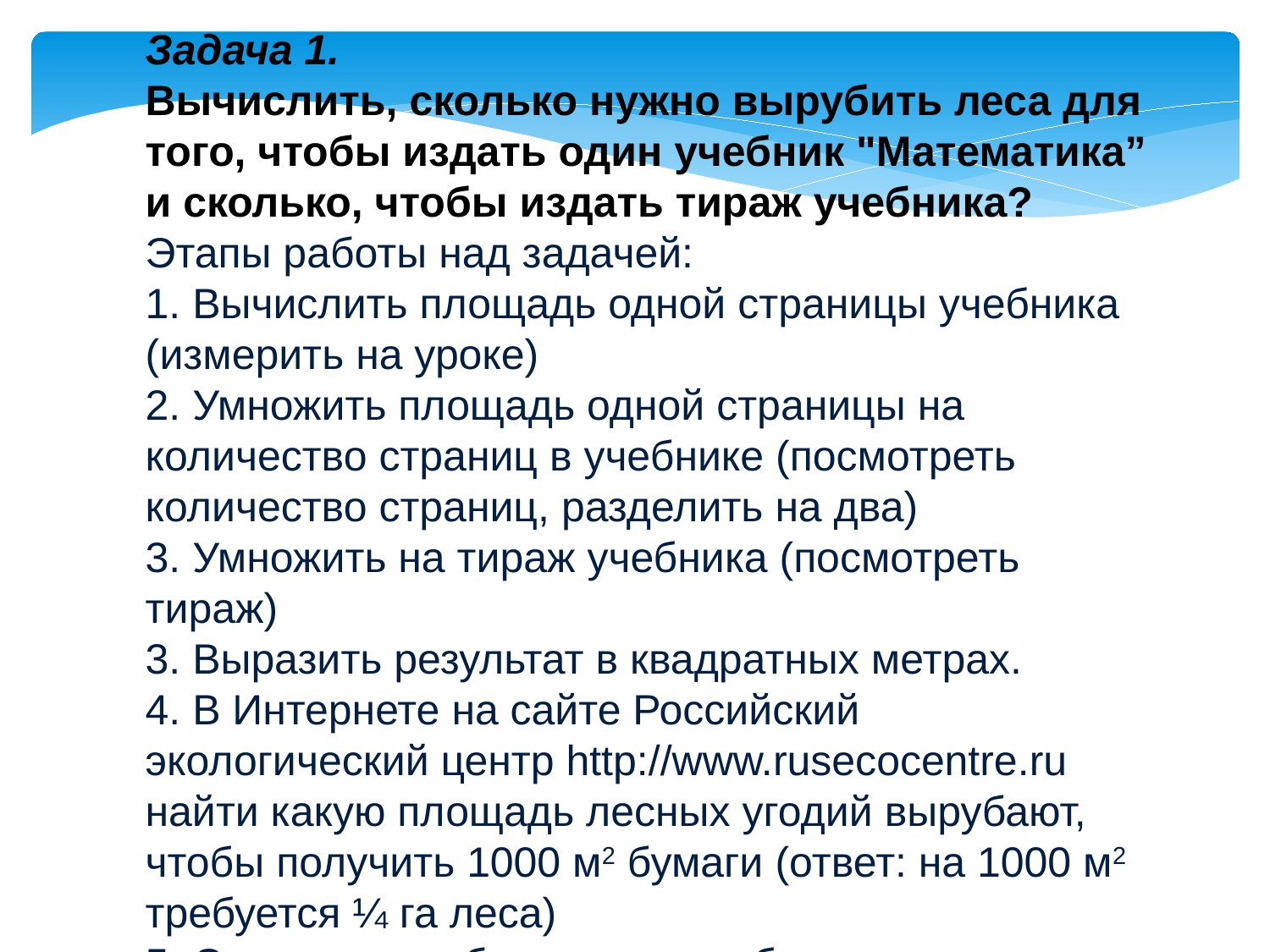

Задача 1.
Вычислить, сколько нужно вырубить леса для того, чтобы издать один учебник "Математика” и сколько, чтобы издать тираж учебника?
Этапы работы над задачей:
1. Вычислить площадь одной страницы учебника (измерить на уроке)
2. Умножить площадь одной страницы на количество страниц в учебнике (посмотреть количество страниц, разделить на два)
3. Умножить на тираж учебника (посмотреть тираж)
3. Выразить результат в квадратных метрах.
4. В Интернете на сайте Российский экологический центр http://www.rusecocentre.ru  найти какую площадь лесных угодий вырубают, чтобы получить 1000 м2 бумаги (ответ: на 1000 м2 требуется ¼ га леса)
5. Сколько вырубили леса, чтобы создать тираж учебника?